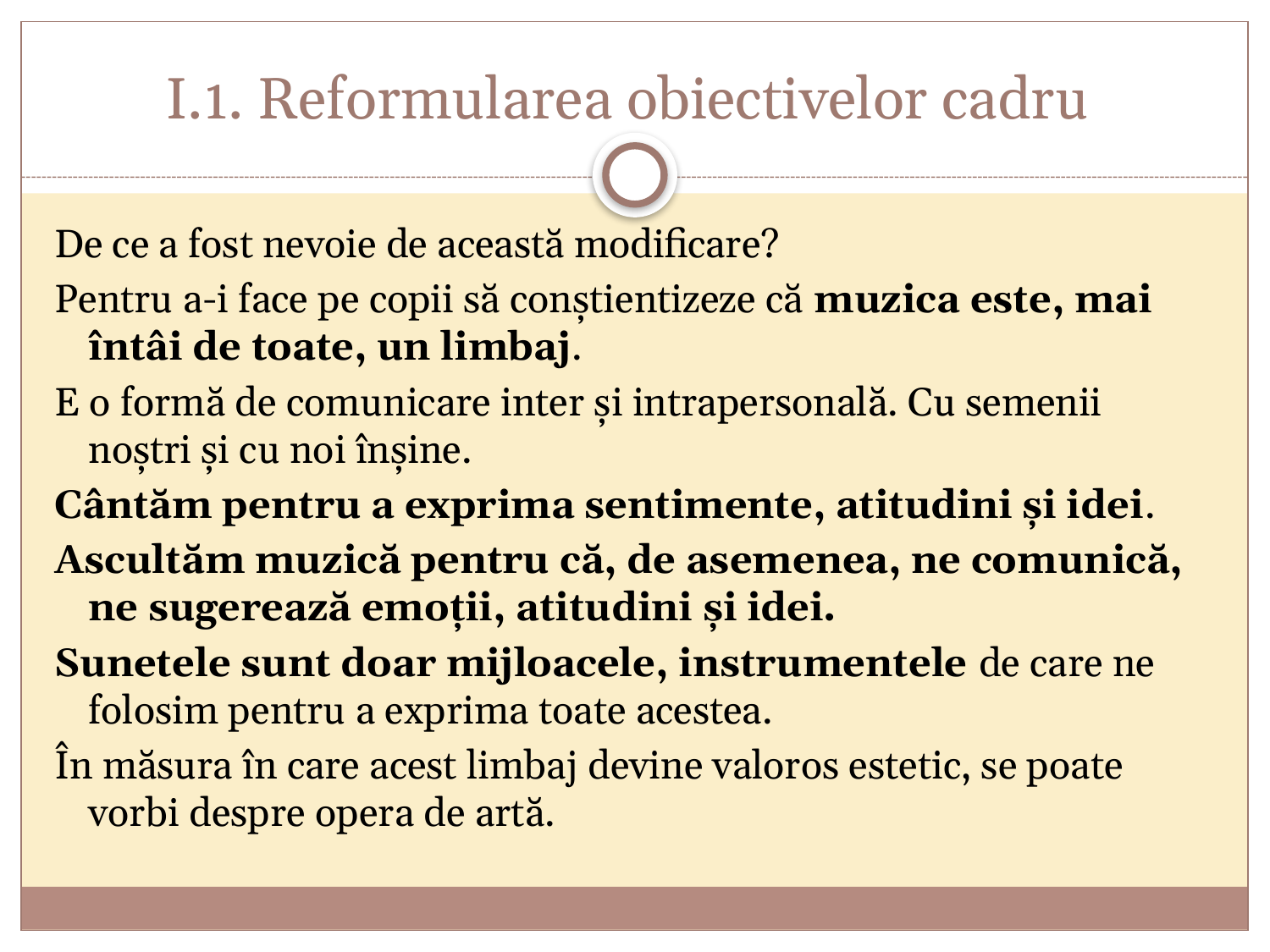

# I.1. Reformularea obiectivelor cadru
De ce a fost nevoie de această modificare?
Pentru a-i face pe copii să conștientizeze că muzica este, mai întâi de toate, un limbaj.
E o formă de comunicare inter și intrapersonală. Cu semenii noștri și cu noi înșine.
Cântăm pentru a exprima sentimente, atitudini și idei.
Ascultăm muzică pentru că, de asemenea, ne comunică, ne sugerează emoții, atitudini și idei.
Sunetele sunt doar mijloacele, instrumentele de care ne folosim pentru a exprima toate acestea.
În măsura în care acest limbaj devine valoros estetic, se poate vorbi despre opera de artă.